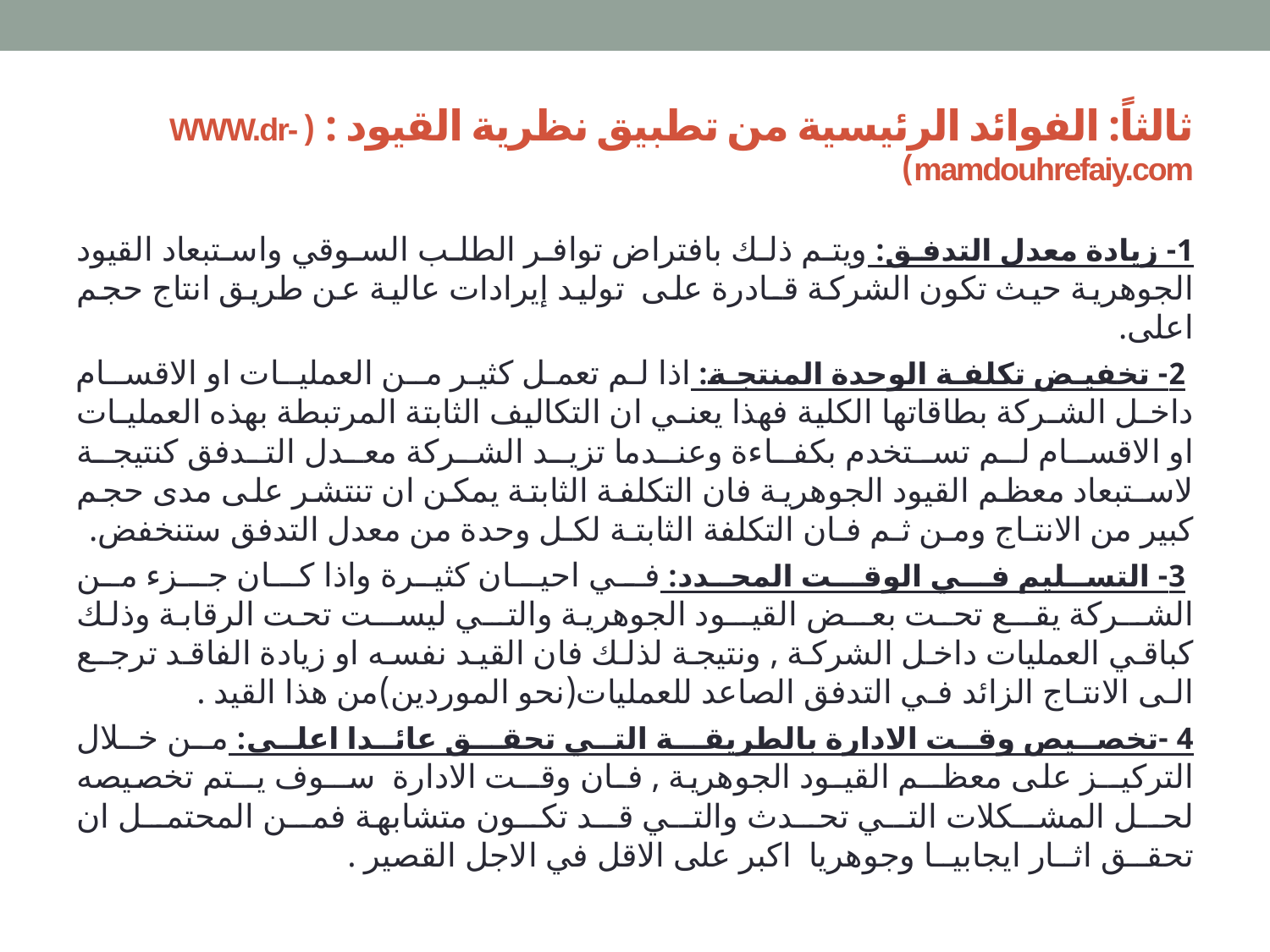

# ثالثاً: الفوائد الرئيسية من تطبيق نظرية القيود : ( WWW.dr-mamdouhrefaiy.com)
1- زيادة معدل التدفق: ويتم ذلك بافتراض توافر الطلب السوقي واستبعاد القيود الجوهرية حيث تكون الشركة قـادرة على  توليد إيرادات عالية عن طريق انتاج حجم اعلى.
 2- تخفيض تكلفة الوحدة المنتجة: اذا لم تعمل كثير مـن العمليـات او الاقسـام داخـل الشـركة بطاقاتها الكلية فهذا يعنـي ان التكاليف الثابتة المرتبطة بهذه العمليـات او الاقسـام لـم تسـتخدم بكفـاءة وعنـدما تزيـد الشـركة معـدل التـدفق كنتيجـة لاسـتبعاد معظم القيود الجوهرية فان التكلفة الثابتة يمكن ان تنتشر على مدى حجم كبير من الانتـاج ومـن ثـم فـان التكلفة الثابتـة لكـل وحدة من معدل التدفق ستنخفض.
 3- التسـليم فــي الوقــت المحـدد: فــي احيــان كثيـرة واذا كــان جــزء مـن الشــركة يقــع تحـت بعــض القيــود الجوهرية والتــي ليســت تحت الرقابة وذلك كباقي العمليات داخل الشركة , ونتيجة لذلك فان القيد نفسه او زيادة الفاقد ترجـع الـى الانتـاج الزائد فـي التدفق الصاعد للعمليات(نحو الموردين)من هذا القيد .
4 -تخصـيص وقـت الادارة بالطريقــة التـي تحقــق عائـدا اعلـى: مـن خـلال التركيــز على معظــم القيـود الجوهرية , فـان وقــت الادارة  ســوف يــتم تخصيصه لحــل المشــكلات التــي تحــدث والتــي قــد تكــون متشابهة فمــن المحتمــل ان تحقــق اثــار ايجابيــا وجوهريا  اكبر على الاقل في الاجل القصير .